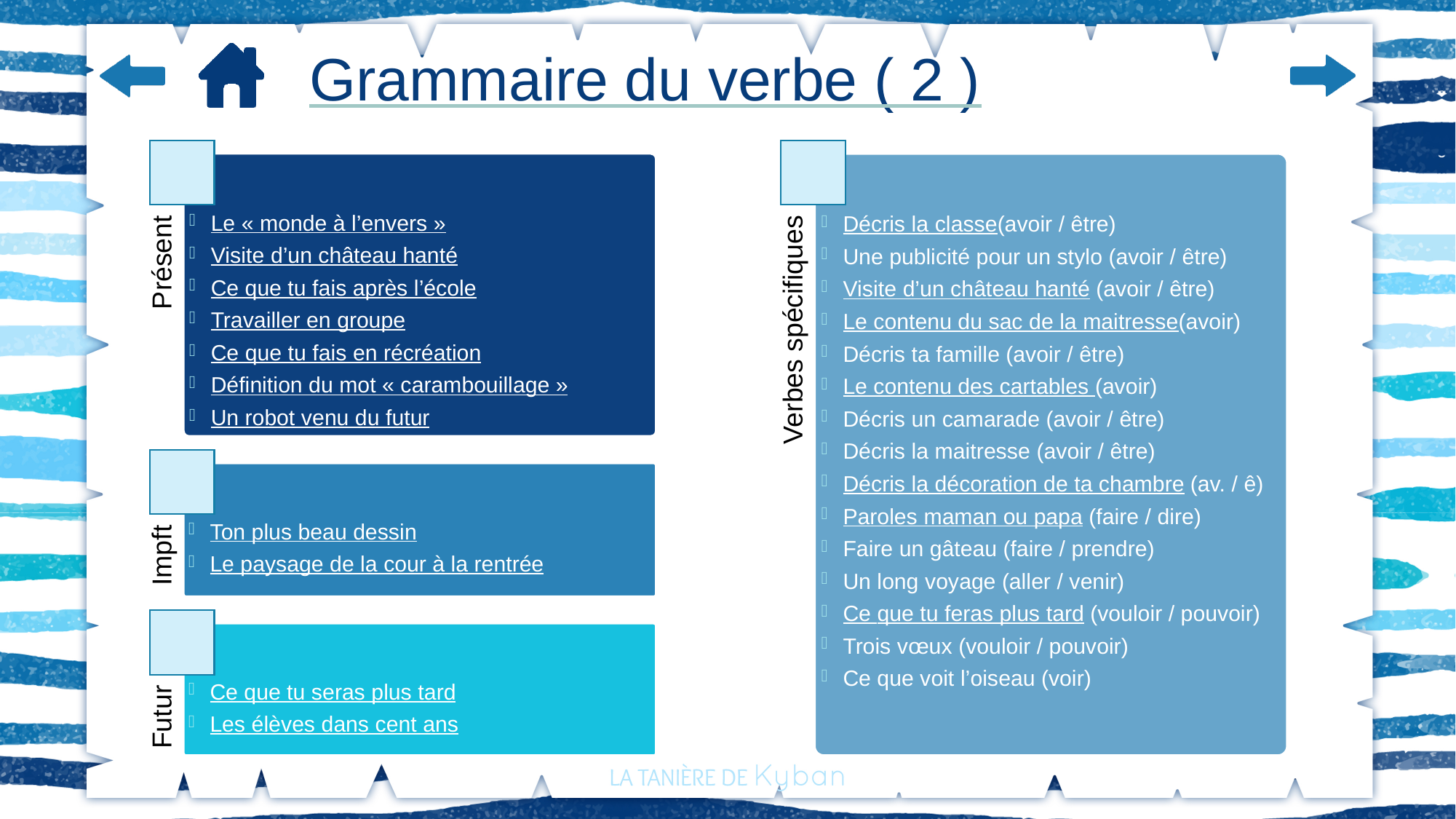

# Grammaire du verbe ( 2 )

Le « monde à l’envers »
Visite d’un château hanté
Ce que tu fais après l’école
Travailler en groupe
Ce que tu fais en récréation
Définition du mot « carambouillage »
Un robot venu du futur

Présent

Décris la classe(avoir / être)
Une publicité pour un stylo (avoir / être)
Visite d’un château hanté (avoir / être)
Le contenu du sac de la maitresse(avoir)
Décris ta famille (avoir / être)
Le contenu des cartables (avoir)
Décris un camarade (avoir / être)
Décris la maitresse (avoir / être)
Décris la décoration de ta chambre (av. / ê)
Paroles maman ou papa (faire / dire)
Faire un gâteau (faire / prendre)
Un long voyage (aller / venir)
Ce que tu feras plus tard (vouloir / pouvoir)
Trois vœux (vouloir / pouvoir)
Ce que voit l’oiseau (voir)

Verbes spécifiques

Ton plus beau dessin
Le paysage de la cour à la rentrée
Impft

Ce que tu seras plus tard
Les élèves dans cent ans

Futur